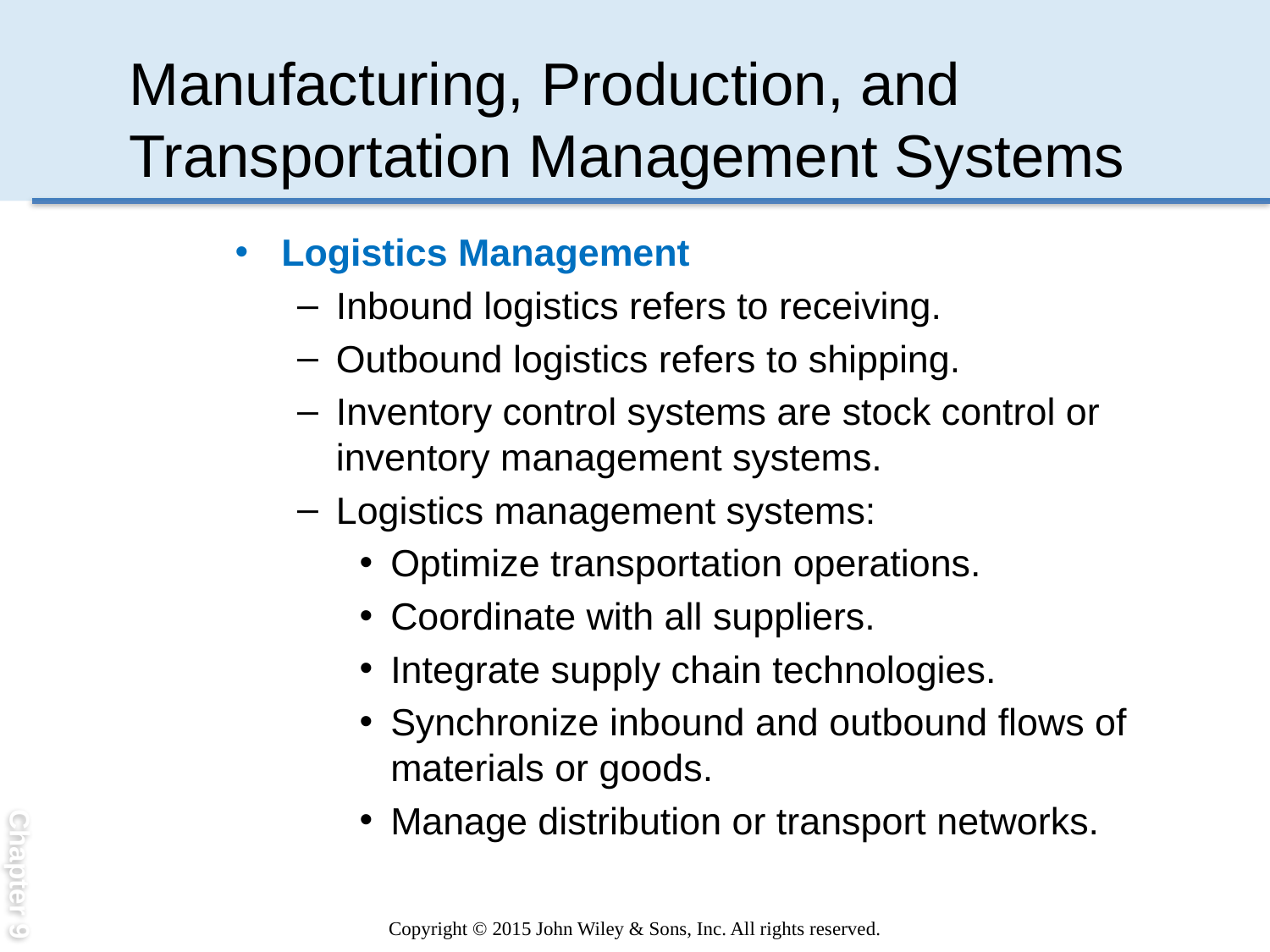

Chapter 9
# Manufacturing, Production, and Transportation Management Systems
Logistics Management
Inbound logistics refers to receiving.
Outbound logistics refers to shipping.
Inventory control systems are stock control or inventory management systems.
Logistics management systems:
Optimize transportation operations.
Coordinate with all suppliers.
Integrate supply chain technologies.
Synchronize inbound and outbound flows of materials or goods.
Manage distribution or transport networks.